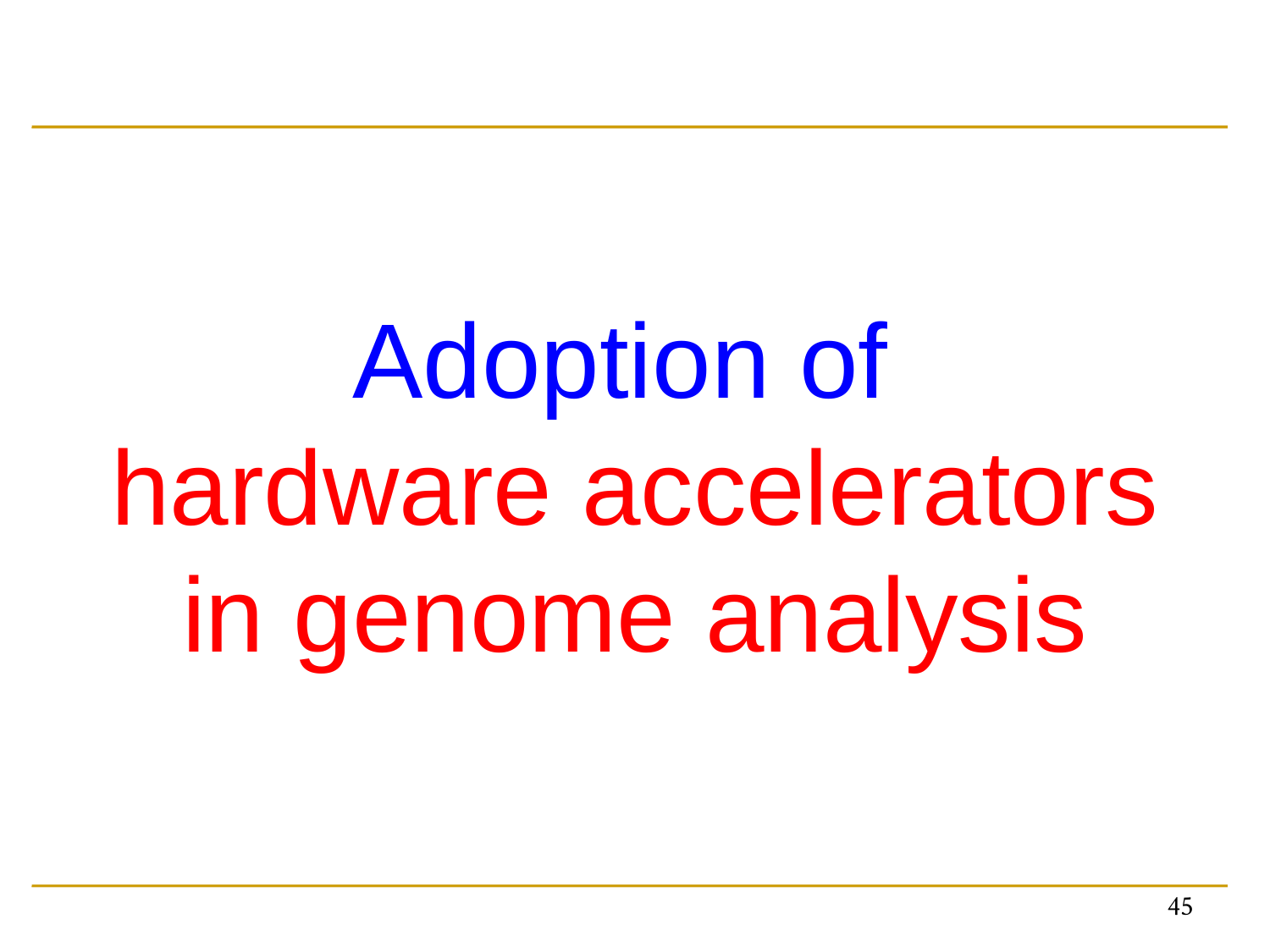

Adoption of
hardware accelerators
in genome analysis
45